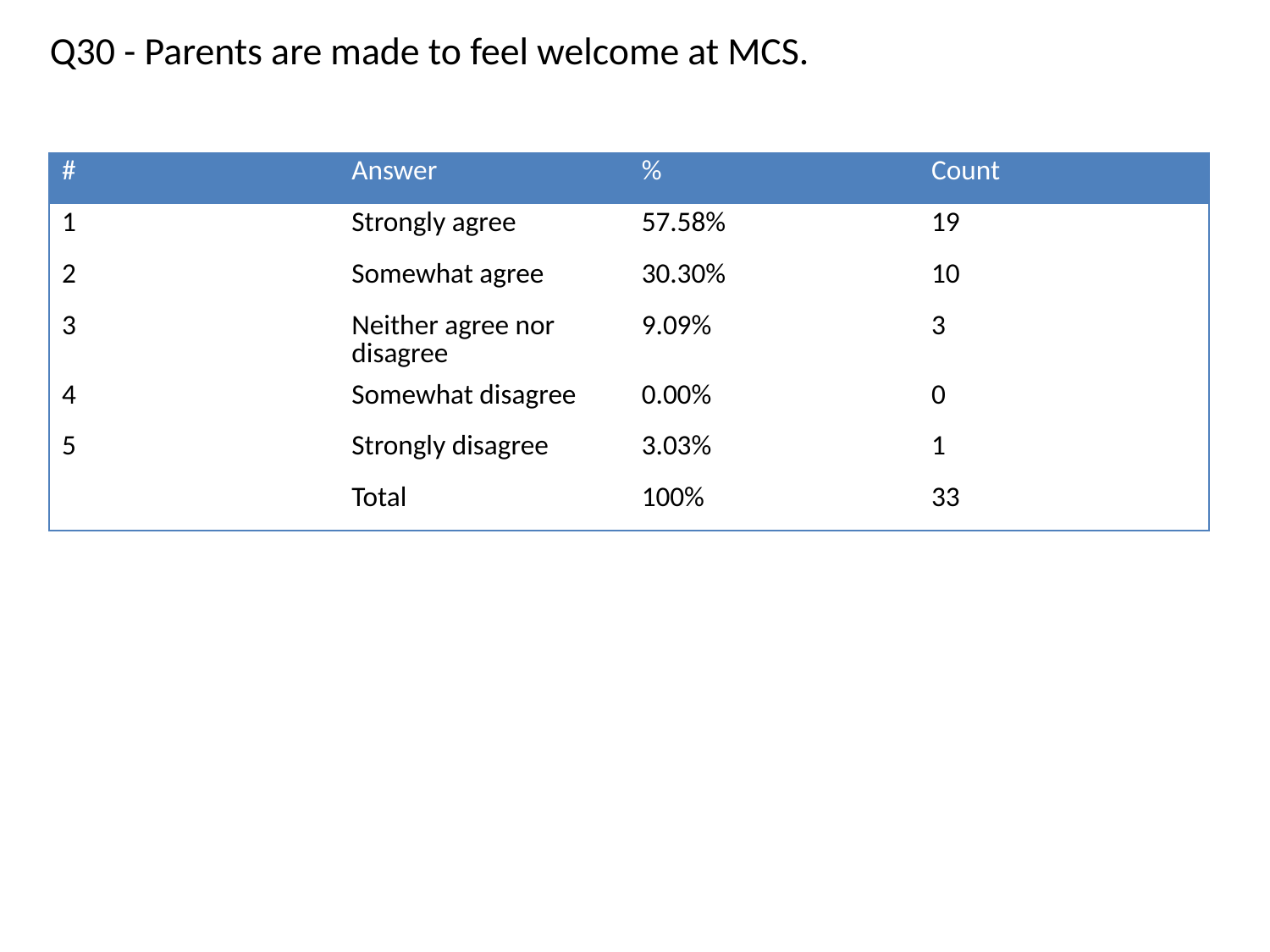

Q30 - Parents are made to feel welcome at MCS.
| # | Answer | % | Count |
| --- | --- | --- | --- |
| 1 | Strongly agree | 57.58% | 19 |
| 2 | Somewhat agree | 30.30% | 10 |
| 3 | Neither agree nor disagree | 9.09% | 3 |
| 4 | Somewhat disagree | 0.00% | 0 |
| 5 | Strongly disagree | 3.03% | 1 |
|  | Total | 100% | 33 |